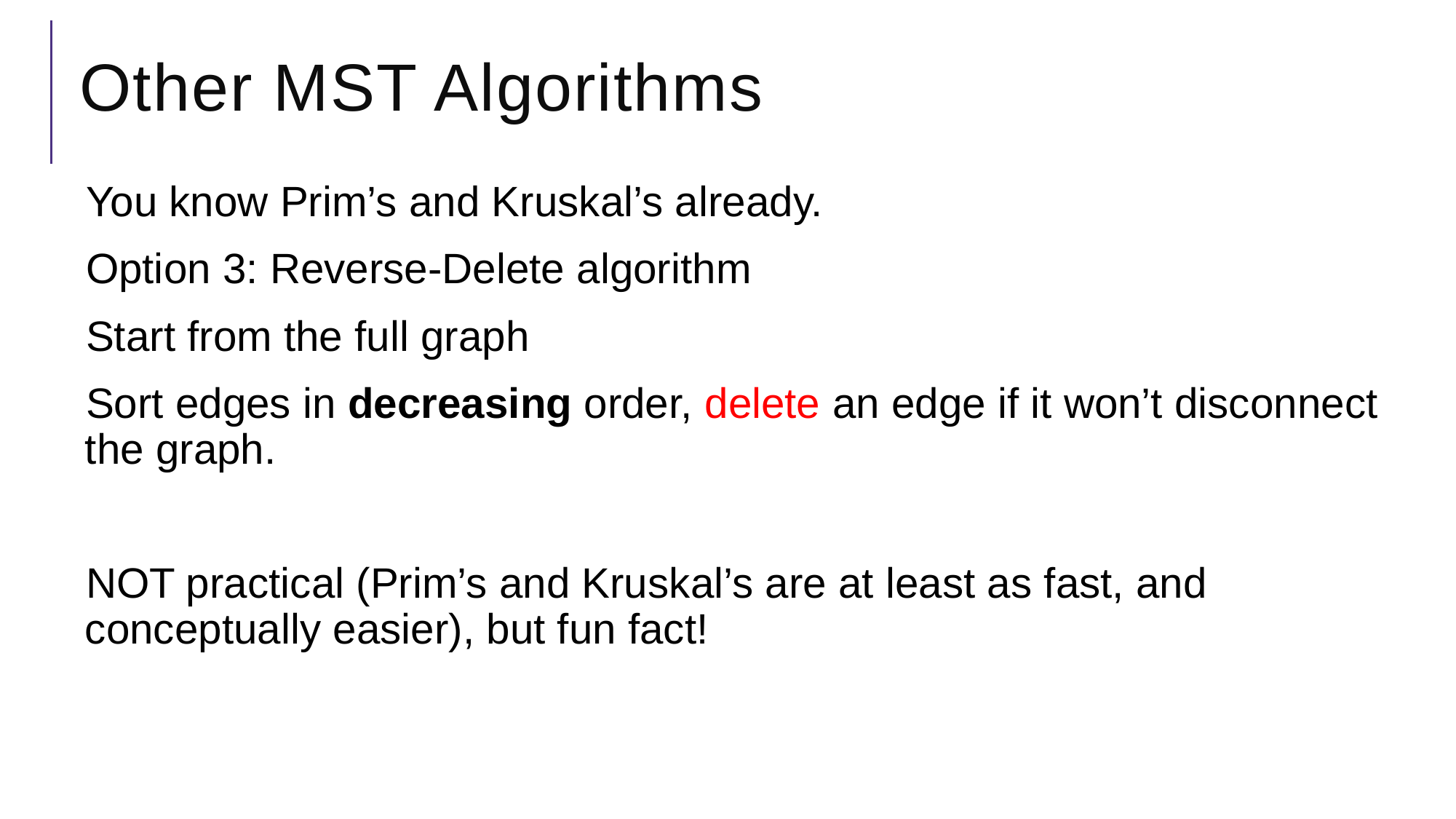

# Other MST Algorithms
You know Prim’s and Kruskal’s already.
Option 3: Reverse-Delete algorithm
Start from the full graph
Sort edges in decreasing order, delete an edge if it won’t disconnect the graph.

NOT practical (Prim’s and Kruskal’s are at least as fast, and conceptually easier), but fun fact!